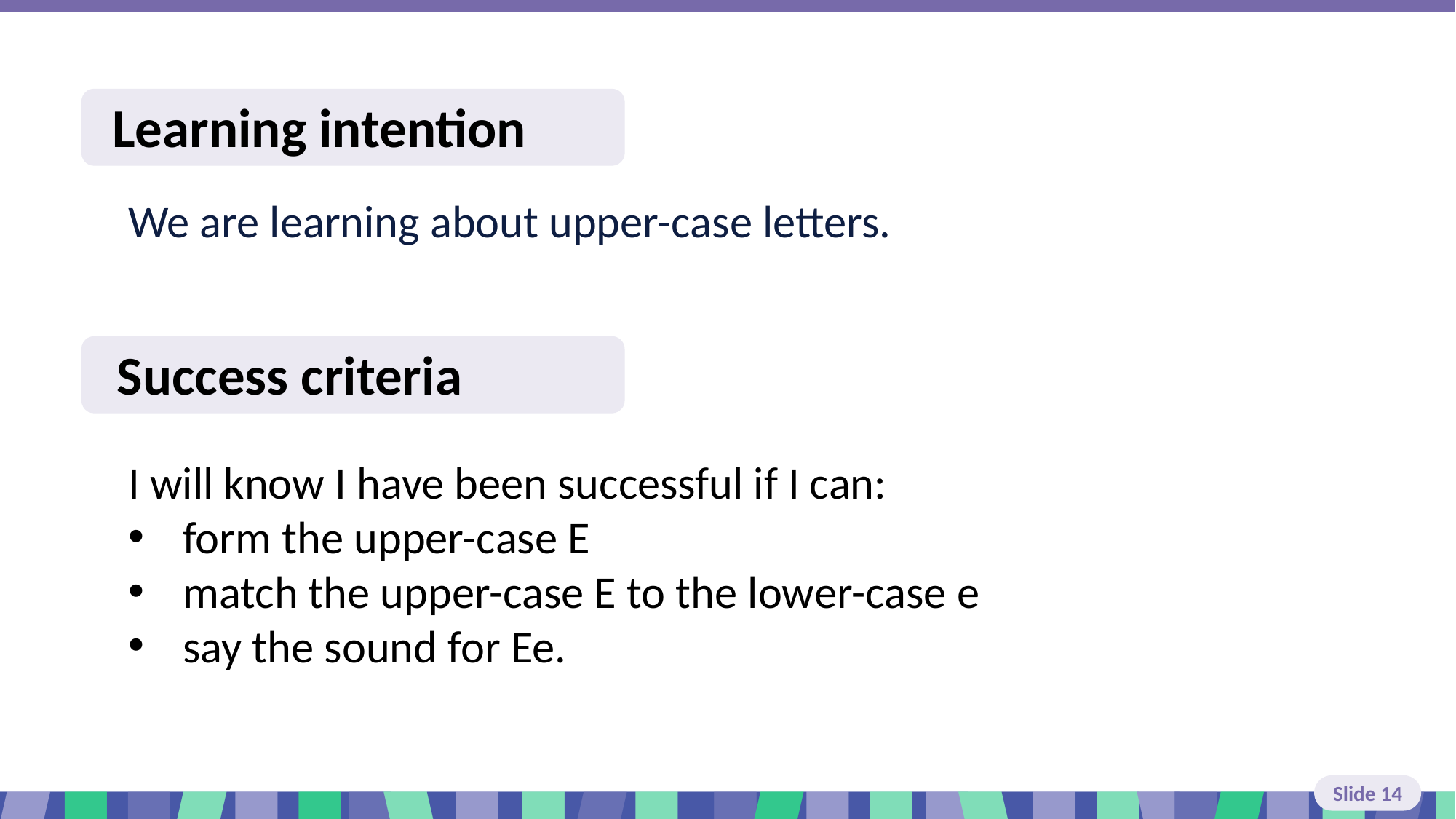

# Slide 14 Learning intention and success criteria
We are learning about upper-case letters.

I will know I have been successful if I can:
form the upper-case E
match the upper-case E to the lower-case e
say the sound for Ee.